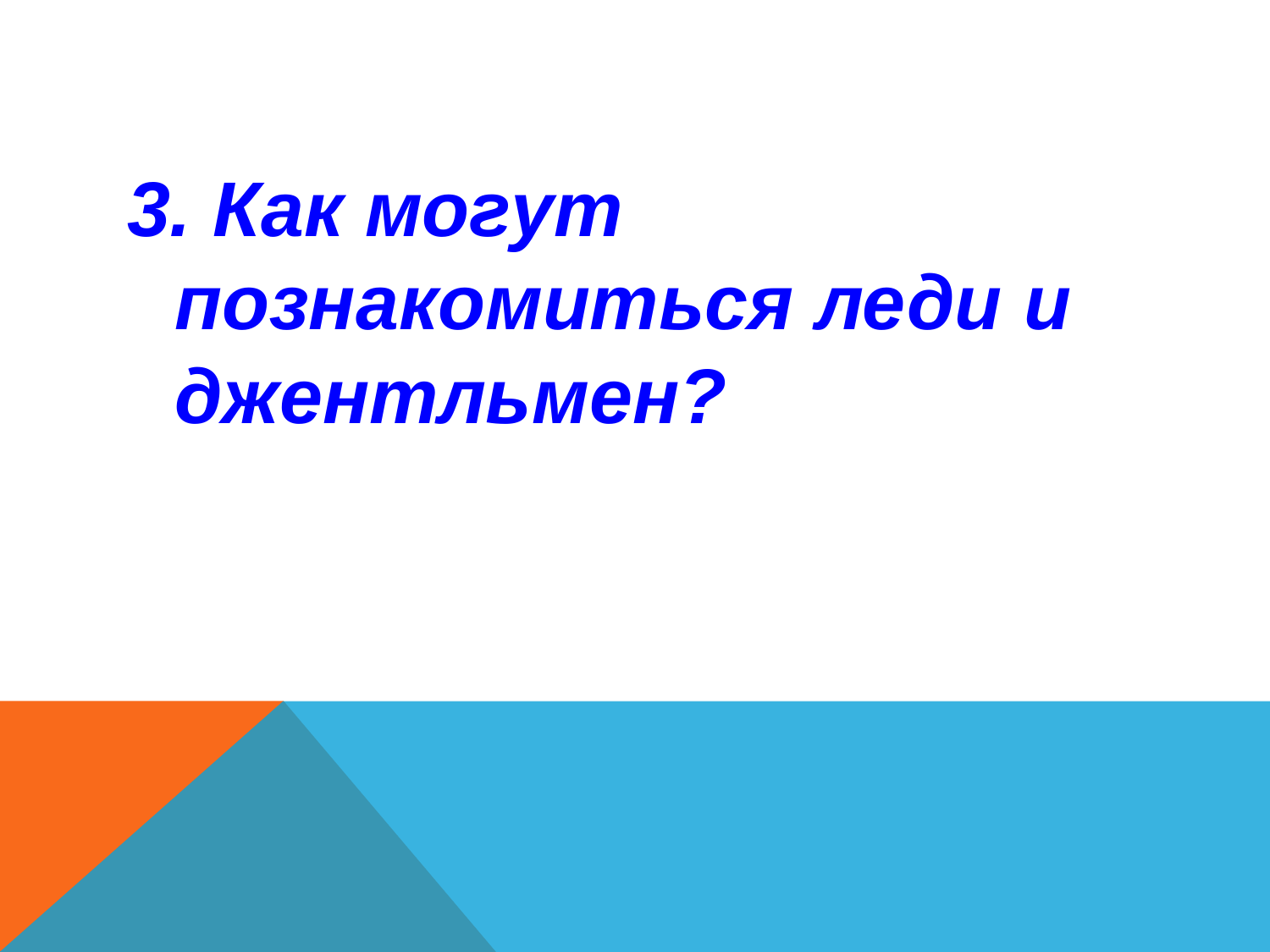

3. Как могут познакомиться леди и джентльмен?